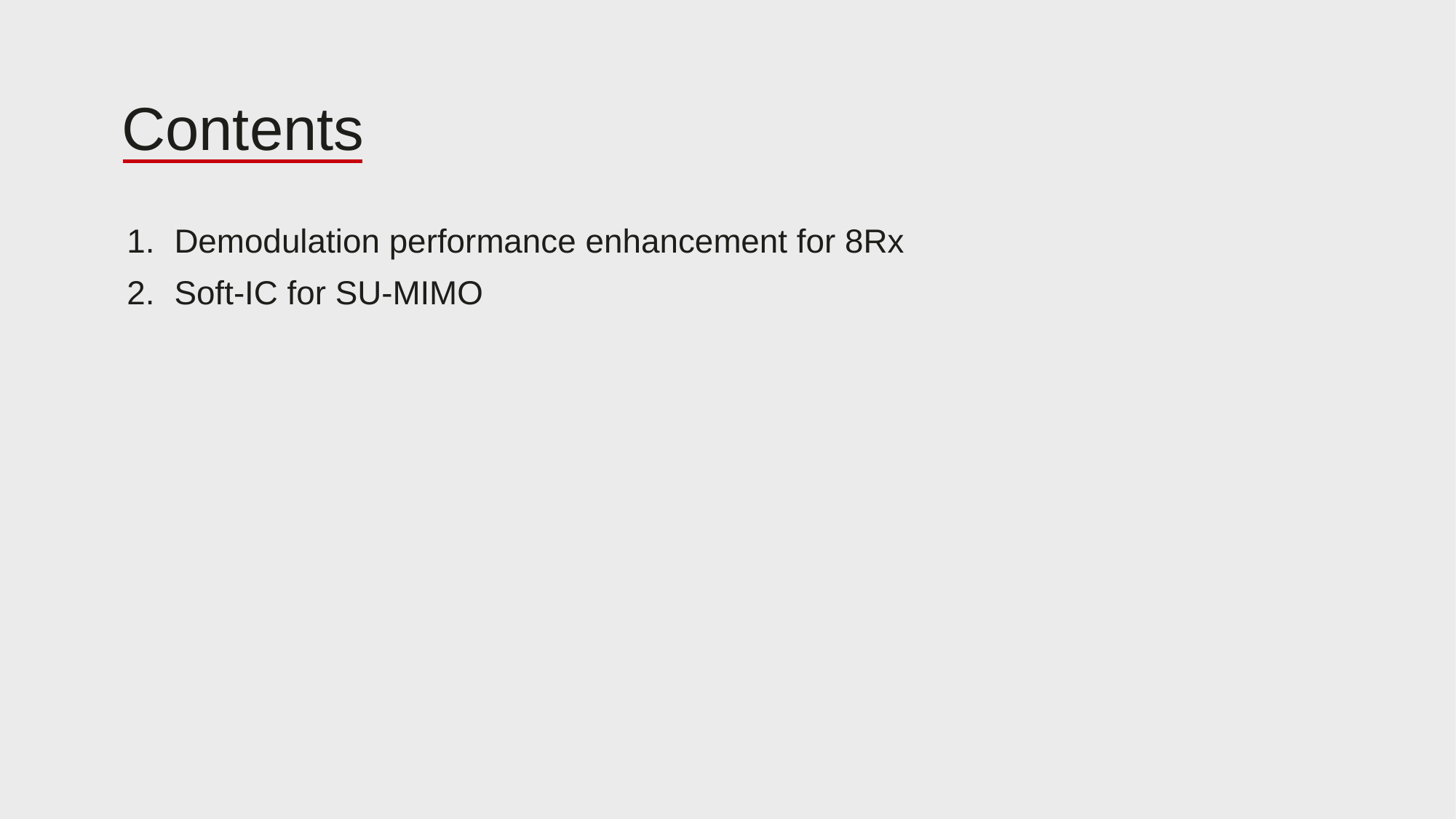

Demodulation performance enhancement for 8Rx
Soft-IC for SU-MIMO